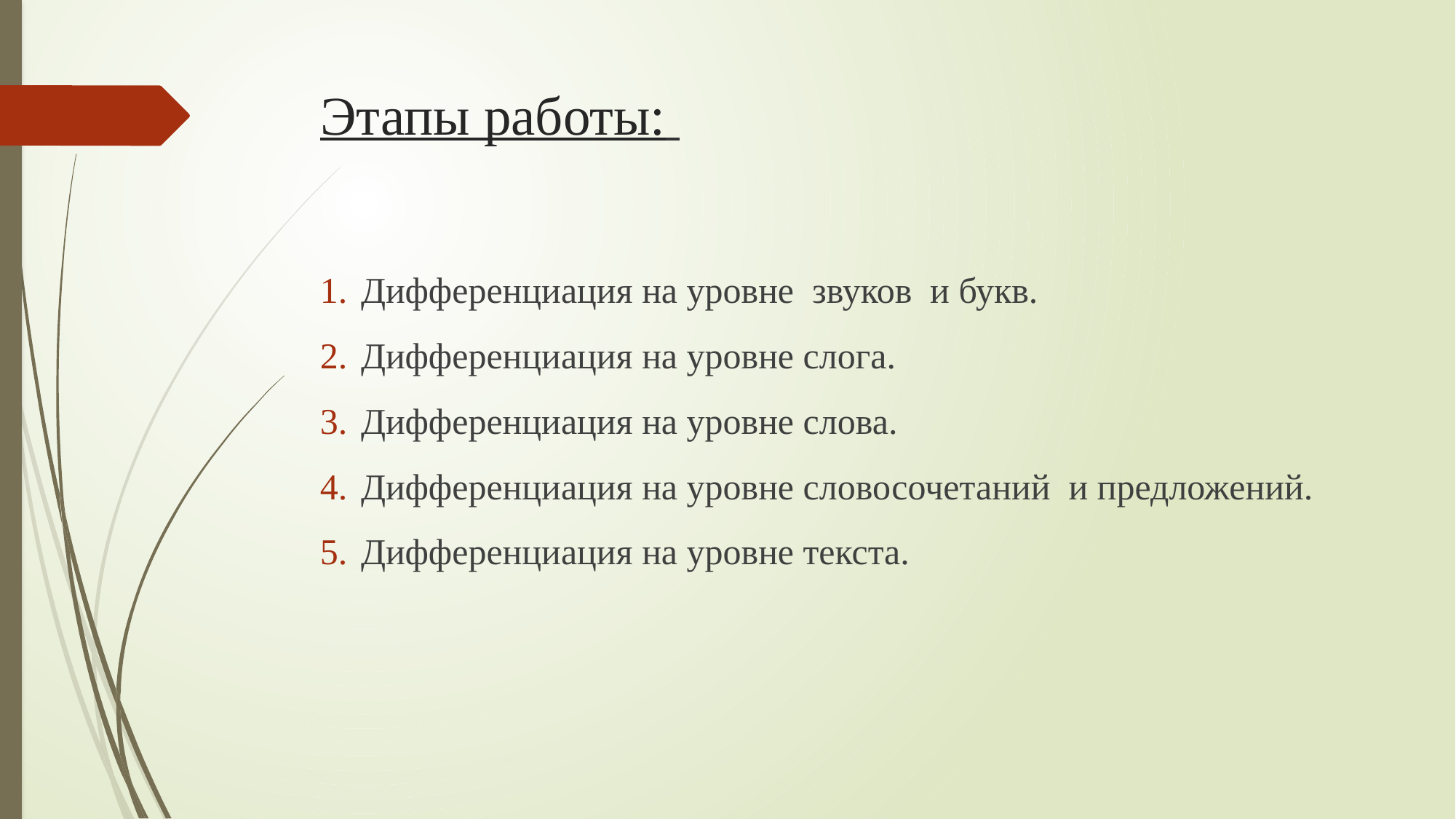

# Этапы работы:
Дифференциация на уровне  звуков  и букв.
Дифференциация на уровне слога.
Дифференциация на уровне слова.
Дифференциация на уровне словосочетаний  и предложений.
Дифференциация на уровне текста.